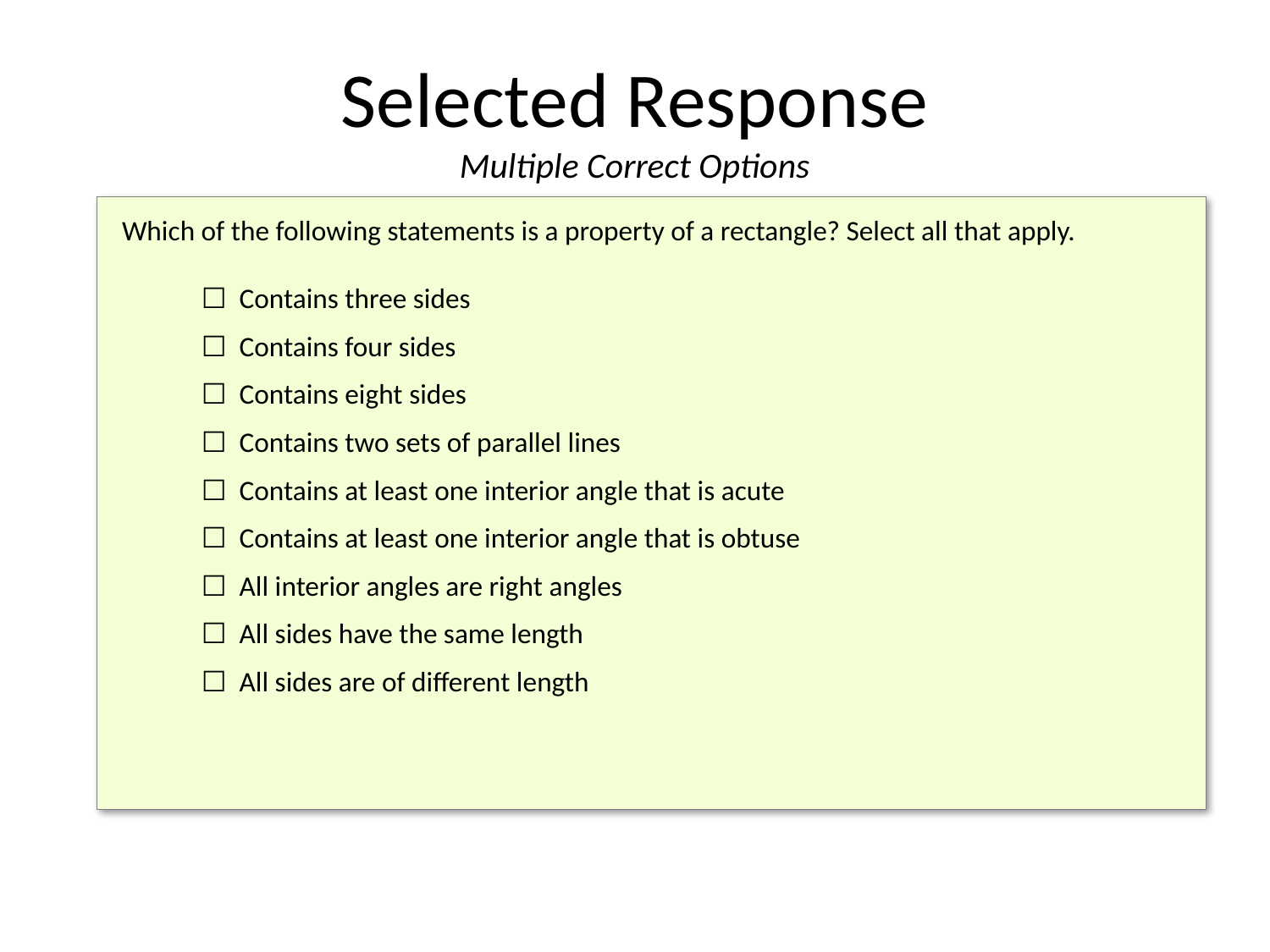

# Selected Response Multiple Correct Options
Which of the following statements is a property of a rectangle? Select all that apply.

☐  Contains three sides
☐  Contains four sides
☐  Contains eight sides
☐  Contains two sets of parallel lines
☐  Contains at least one interior angle that is acute
☐  Contains at least one interior angle that is obtuse
☐  All interior angles are right angles
☐  All sides have the same length
☐  All sides are of different length